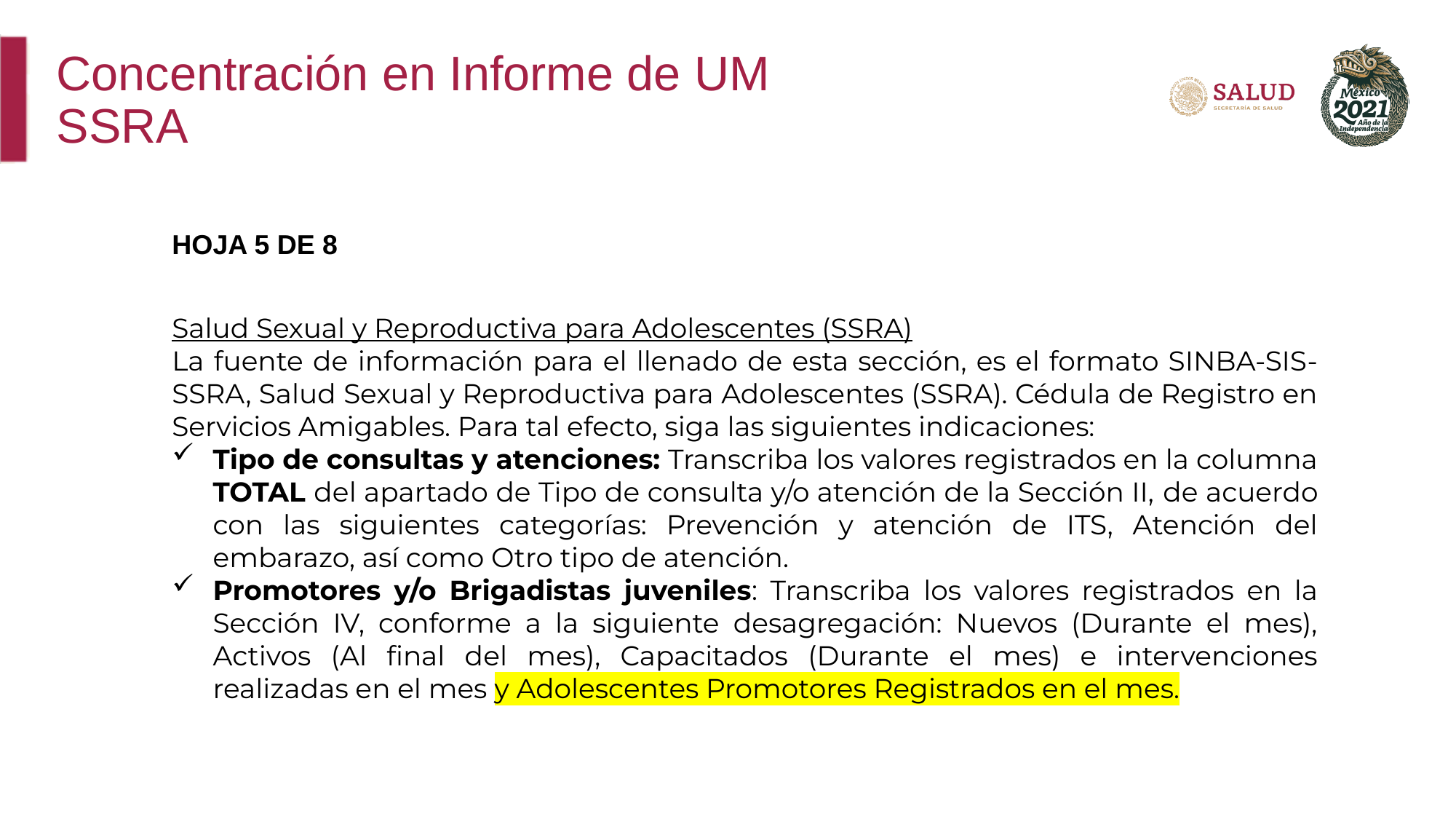

Concentración en Informe de UM
SSRA
Hoja 5 de 8

Salud Sexual y Reproductiva para Adolescentes (SSRA)
La fuente de información para el llenado de esta sección, es el formato SINBA-SIS-SSRA, Salud Sexual y Reproductiva para Adolescentes (SSRA). Cédula de Registro en Servicios Amigables. Para tal efecto, siga las siguientes indicaciones:
Tipo de consultas y atenciones: Transcriba los valores registrados en la columna TOTAL del apartado de Tipo de consulta y/o atención de la Sección II, de acuerdo con las siguientes categorías: Prevención y atención de ITS, Atención del embarazo, así como Otro tipo de atención.
Promotores y/o Brigadistas juveniles: Transcriba los valores registrados en la Sección IV, conforme a la siguiente desagregación: Nuevos (Durante el mes), Activos (Al final del mes), Capacitados (Durante el mes) e intervenciones realizadas en el mes y Adolescentes Promotores Registrados en el mes.